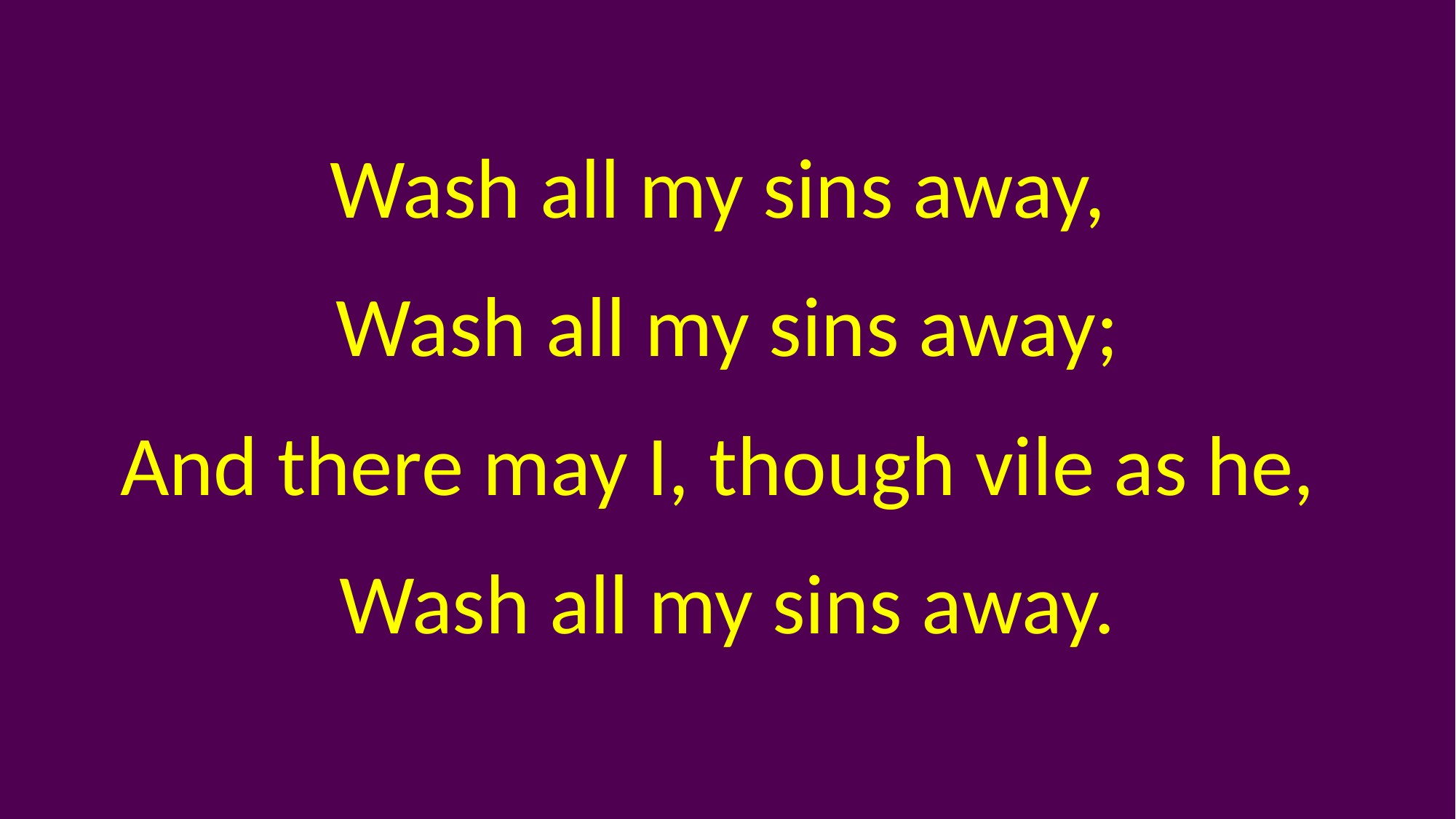

Wash all my sins away,
Wash all my sins away;
And there may I, though vile as he,
Wash all my sins away.